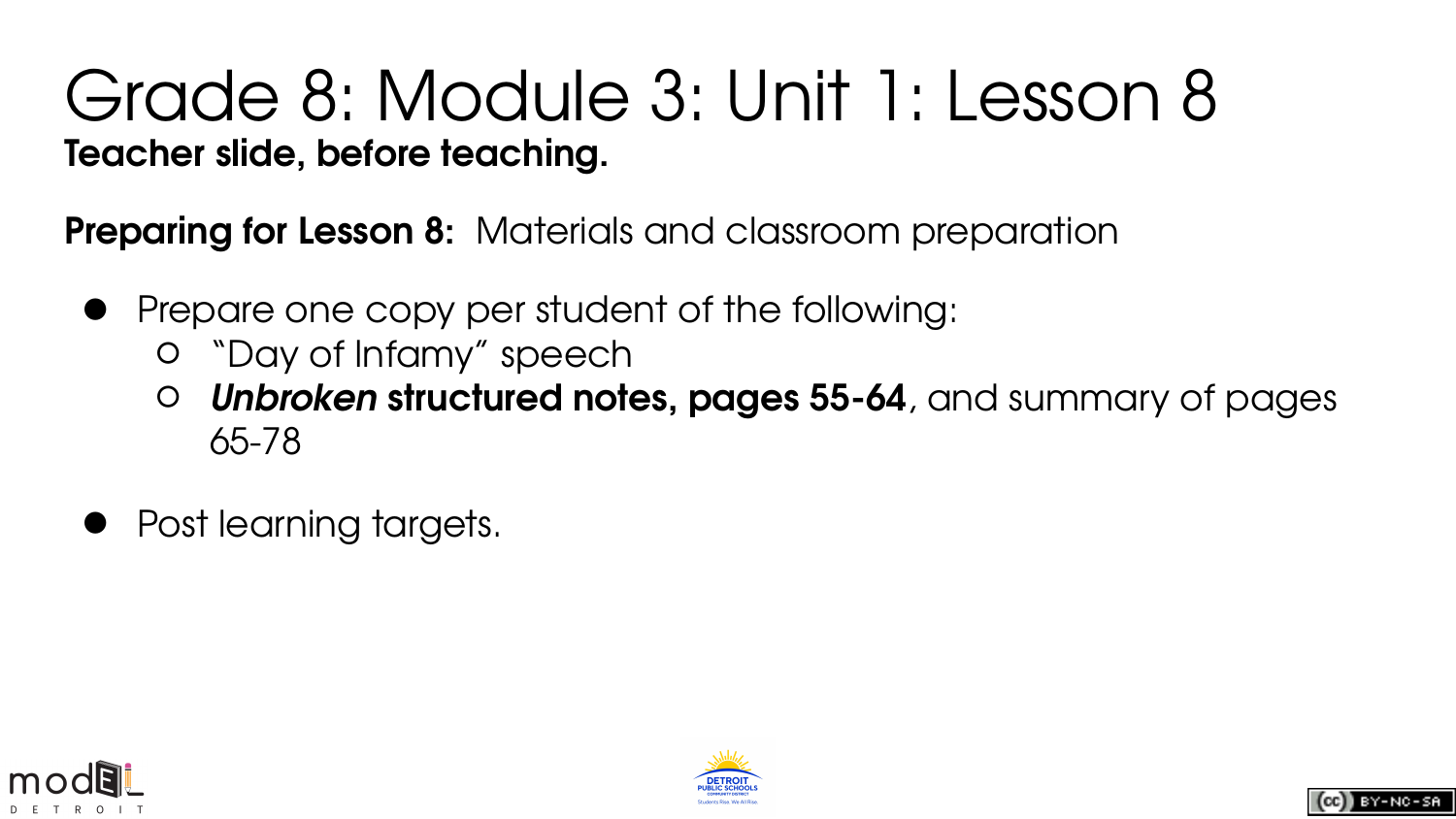

# Grade 8: Module 3: Unit 1: Lesson 8
Teacher slide, before teaching.
Preparing for Lesson 8:  Materials and classroom preparation

Prepare one copy per student of the following:
“Day of Infamy” speech
Unbroken structured notes, pages 55-64, and summary of pages 65-78

Post learning targets.